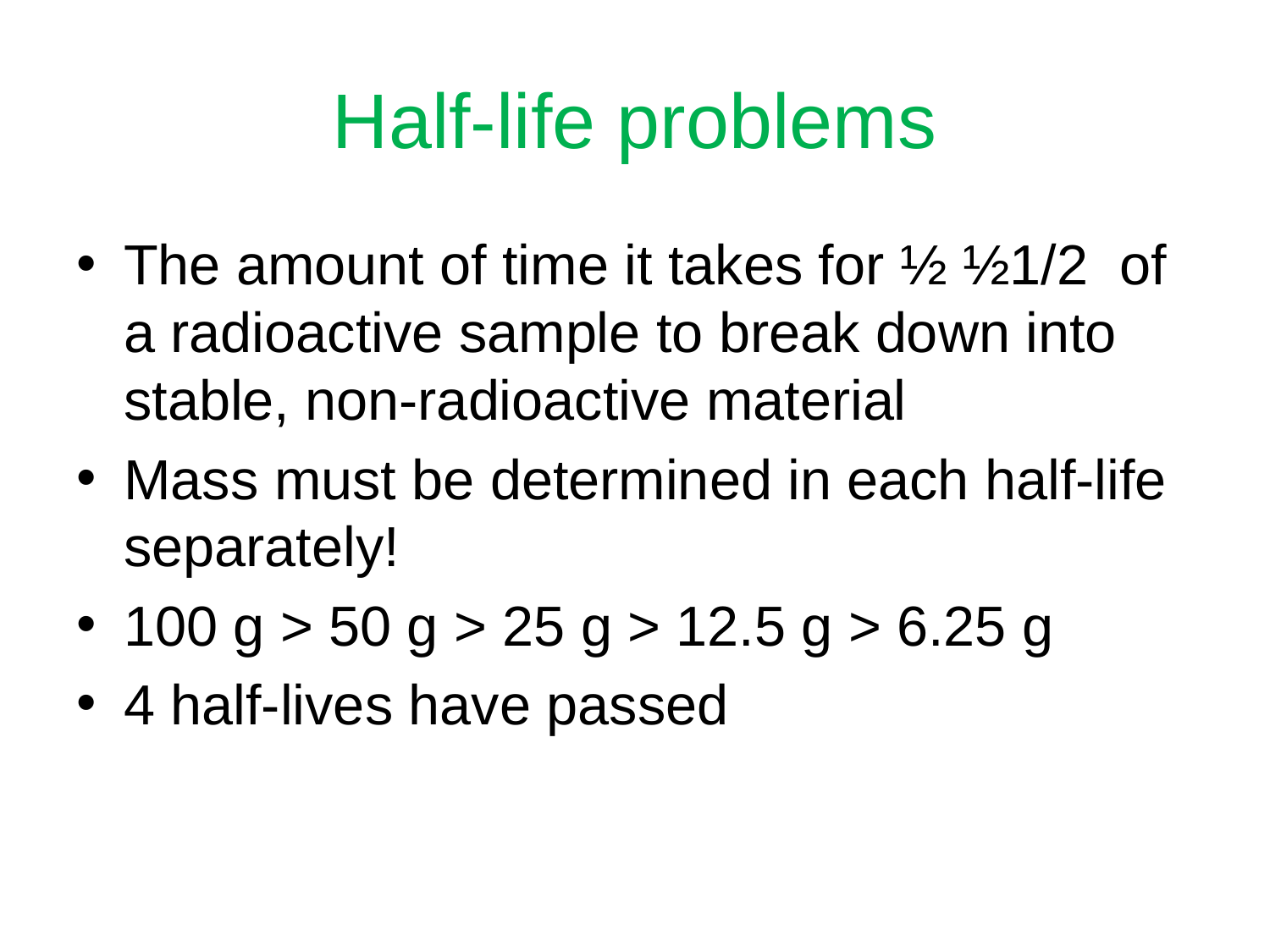

# Half-life problems
The amount of time it takes for ½ ½1/2  of a radioactive sample to break down into stable, non-radioactive material
Mass must be determined in each half-life separately!
100 g > 50 g > 25 g > 12.5 g > 6.25 g
4 half-lives have passed